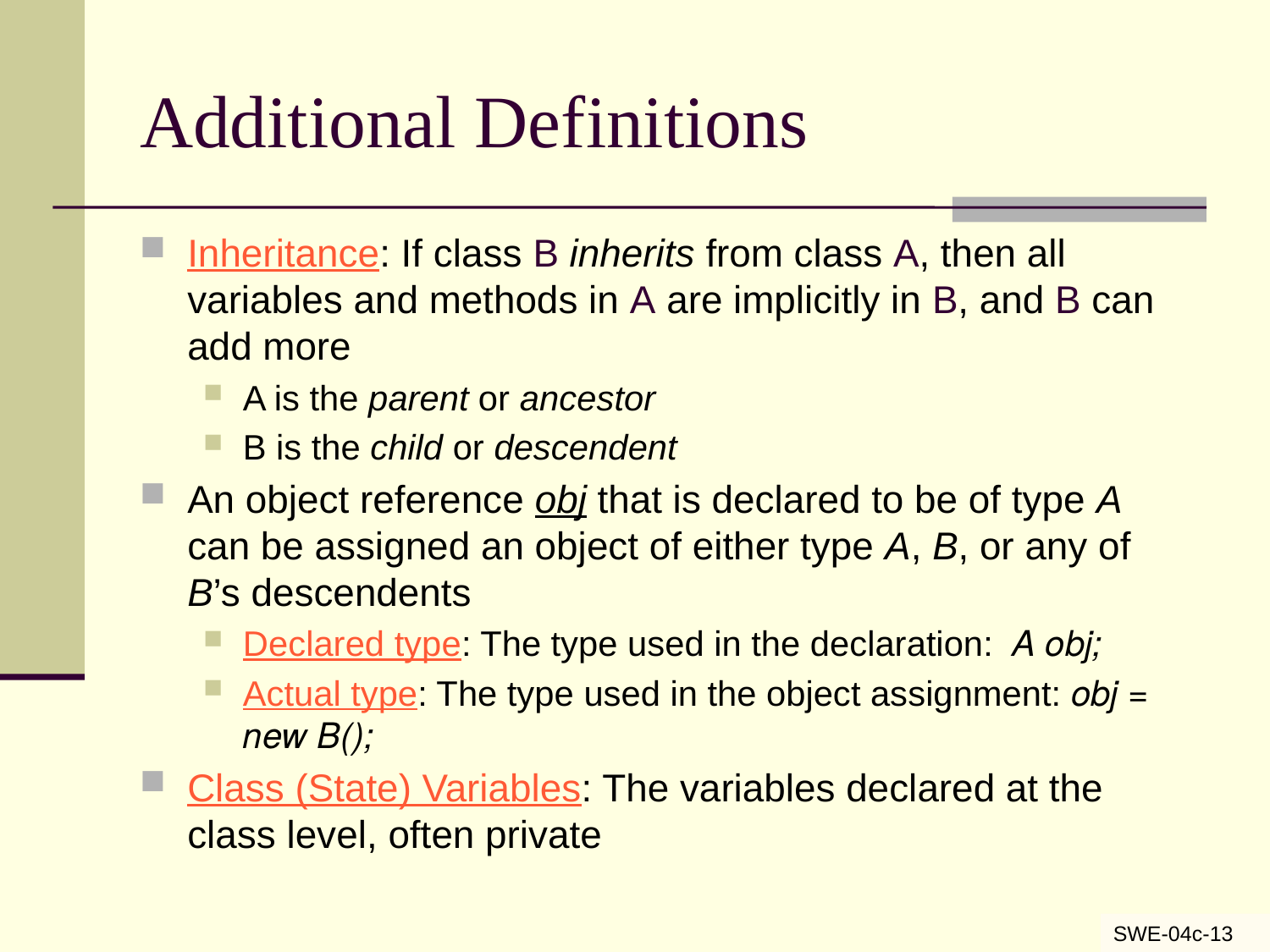

# Additional Definitions
Inheritance: If class B inherits from class A, then all variables and methods in A are implicitly in B, and B can add more
A is the parent or ancestor
B is the child or descendent
An object reference obj that is declared to be of type A can be assigned an object of either type A, B, or any of B’s descendents
Declared type: The type used in the declaration:  A obj;
Actual type: The type used in the object assignment: obj = new B();
Class (State) Variables: The variables declared at the class level, often private